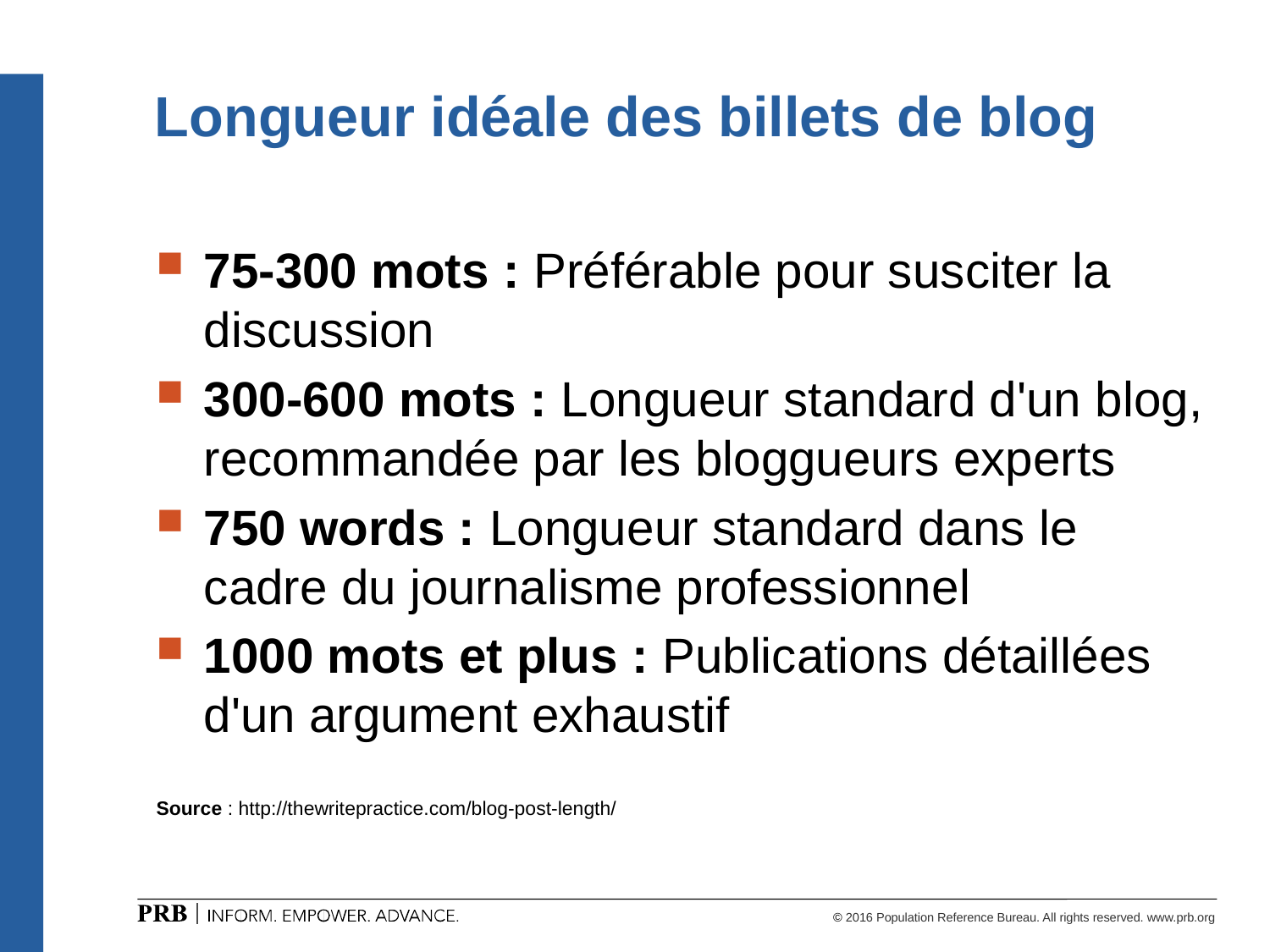

# Longueur idéale des billets de blog
75-300 mots : Préférable pour susciter la discussion
300-600 mots : Longueur standard d'un blog, recommandée par les bloggueurs experts
750 words : Longueur standard dans le cadre du journalisme professionnel
1000 mots et plus : Publications détaillées d'un argument exhaustif

Source : http://thewritepractice.com/blog-post-length/